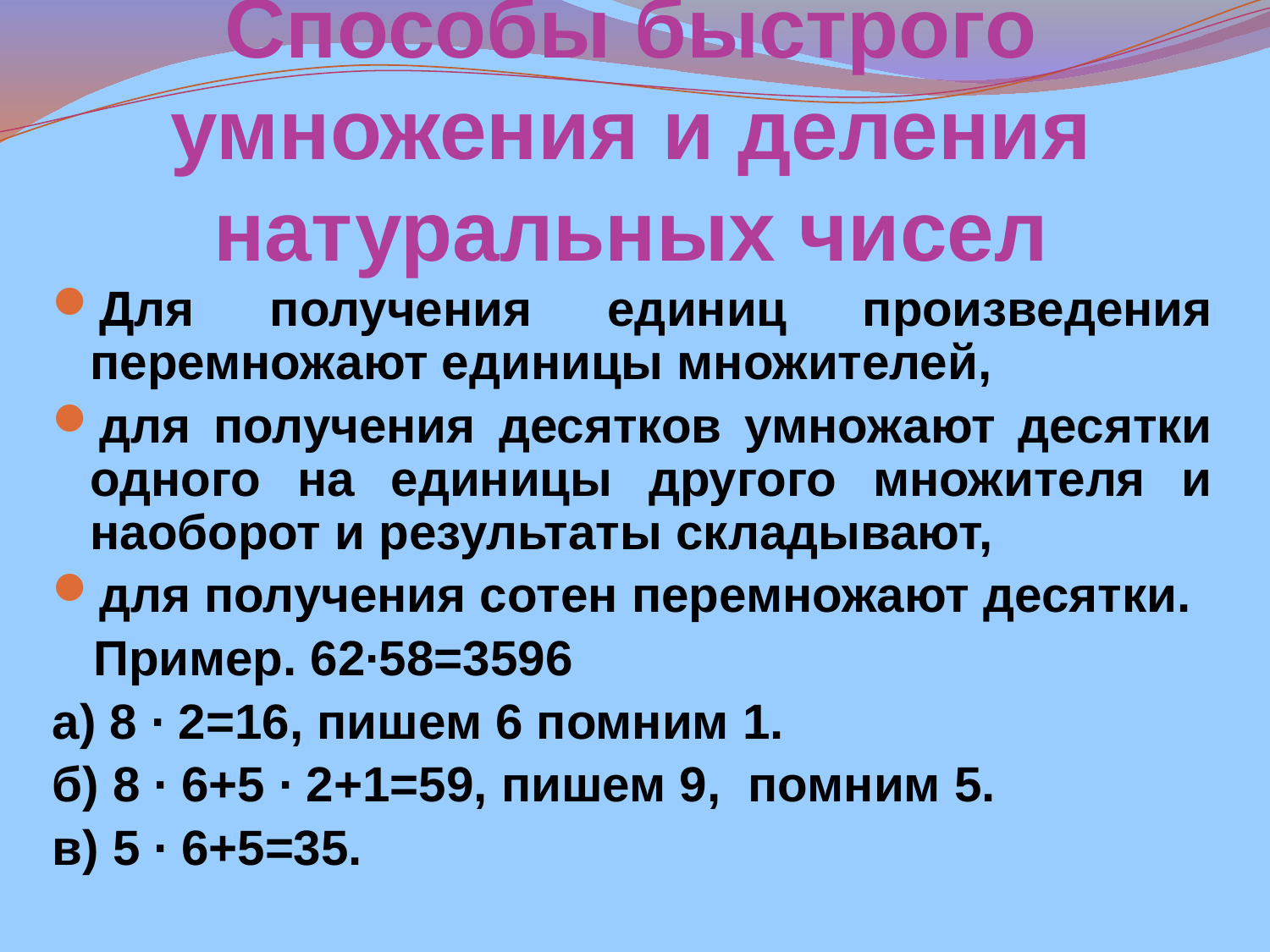

# Способы быстрого умножения и деления натуральных чисел
Для получения единиц произведения перемножают единицы множителей,
для получения десятков умножают десятки одного на единицы другого множителя и наоборот и результаты складывают,
для получения сотен перемножают десятки.
   Пример. 62∙58=3596
а) 8 ∙ 2=16, пишем 6 помним 1.
б) 8 ∙ 6+5 ∙ 2+1=59, пишем 9,  помним 5.
в) 5 ∙ 6+5=35.